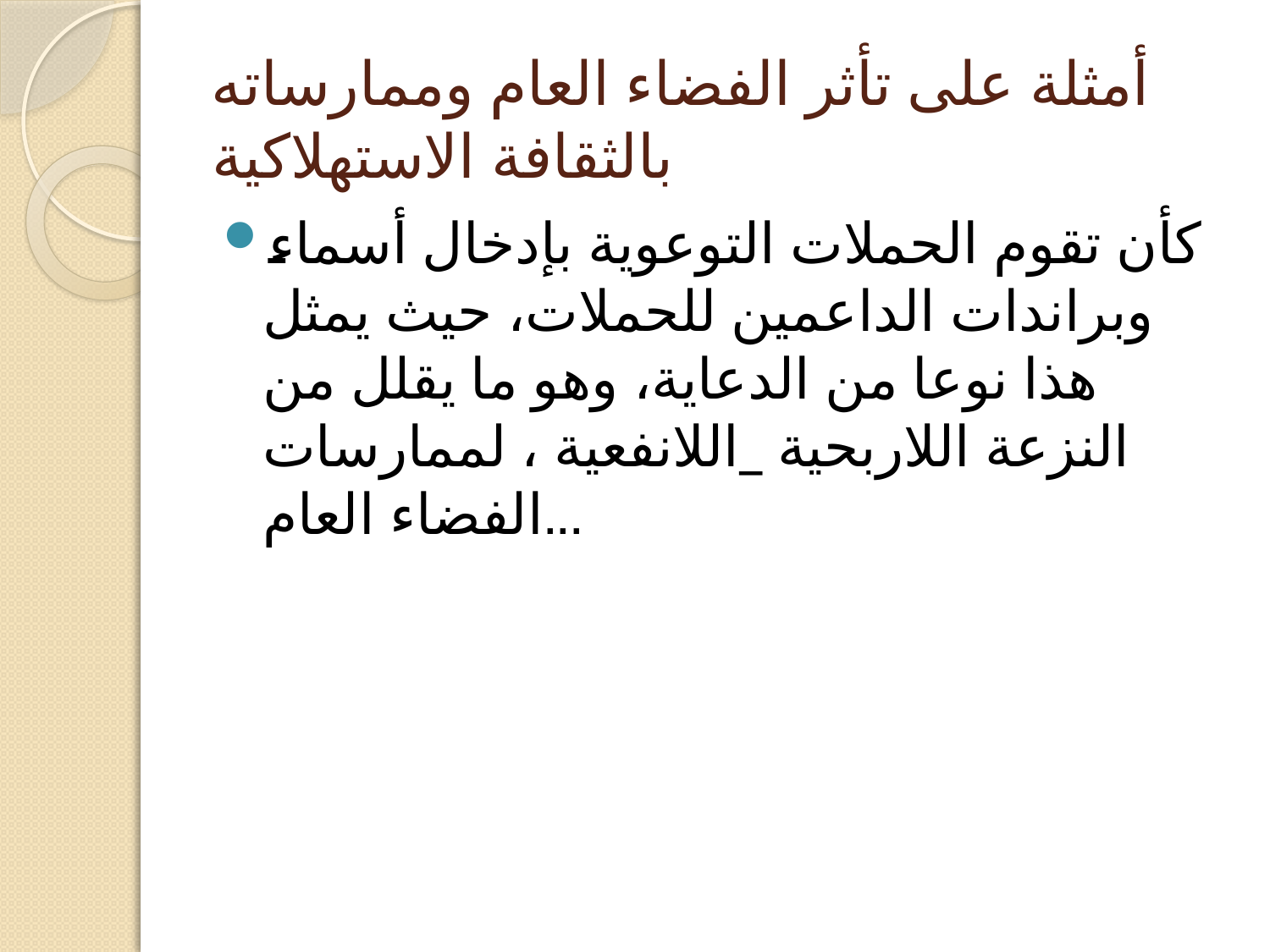

# أمثلة على تأثر الفضاء العام وممارساته بالثقافة الاستهلاكية
كأن تقوم الحملات التوعوية بإدخال أسماء وبراندات الداعمين للحملات، حيث يمثل هذا نوعا من الدعاية، وهو ما يقلل من النزعة اللاربحية _اللانفعية ، لممارسات الفضاء العام...